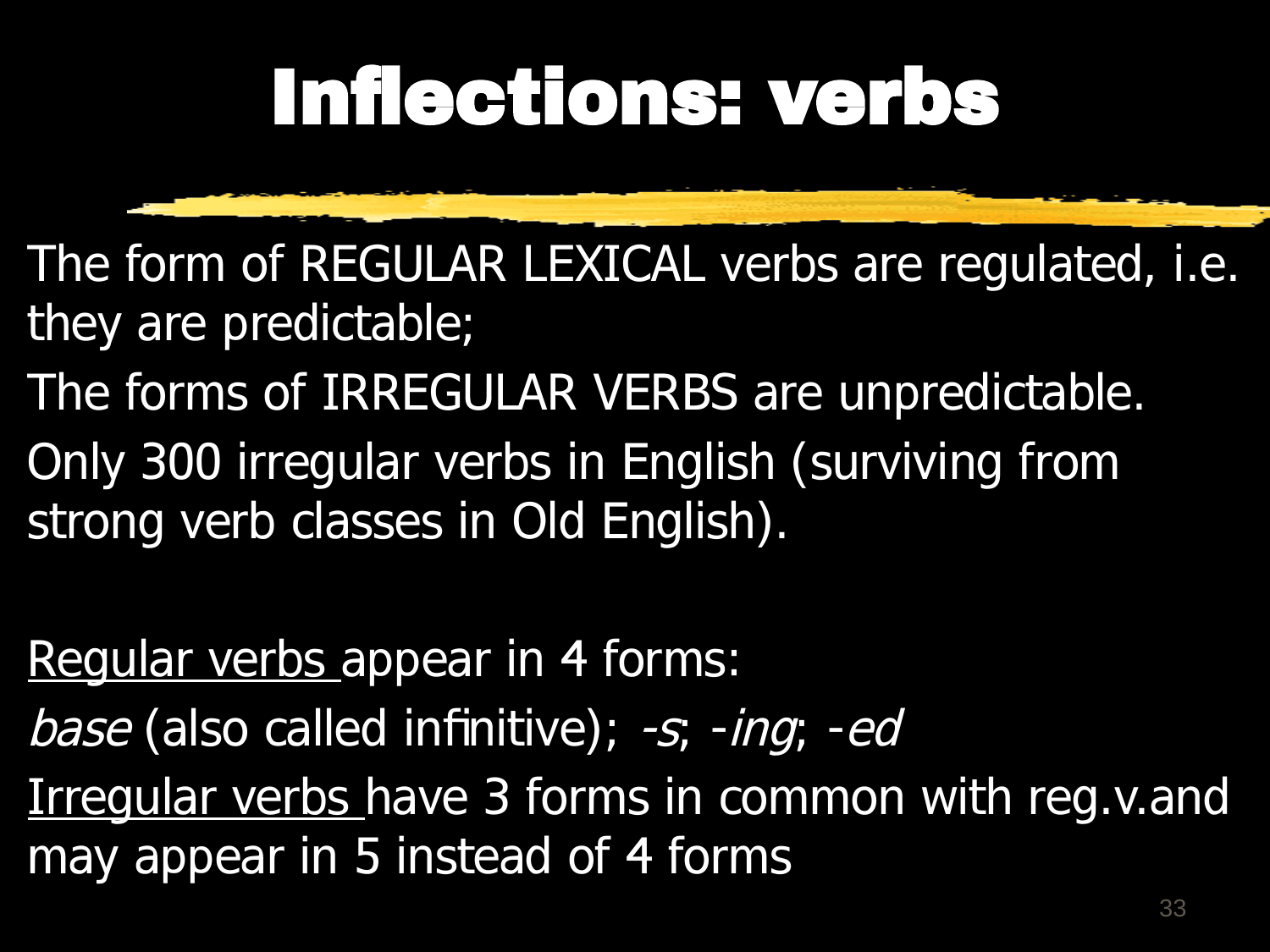

# Inflections: verbs
The form of REGULAR LEXICAL verbs are regulated, i.e. they are predictable;
The forms of IRREGULAR VERBS are unpredictable.
Only 300 irregular verbs in English (surviving from strong verb classes in Old English).

Regular verbs appear in 4 forms:
base (also called infinitive); -s; -ing; -ed
Irregular verbs have 3 forms in common with reg.v.and may appear in 5 instead of 4 forms

33